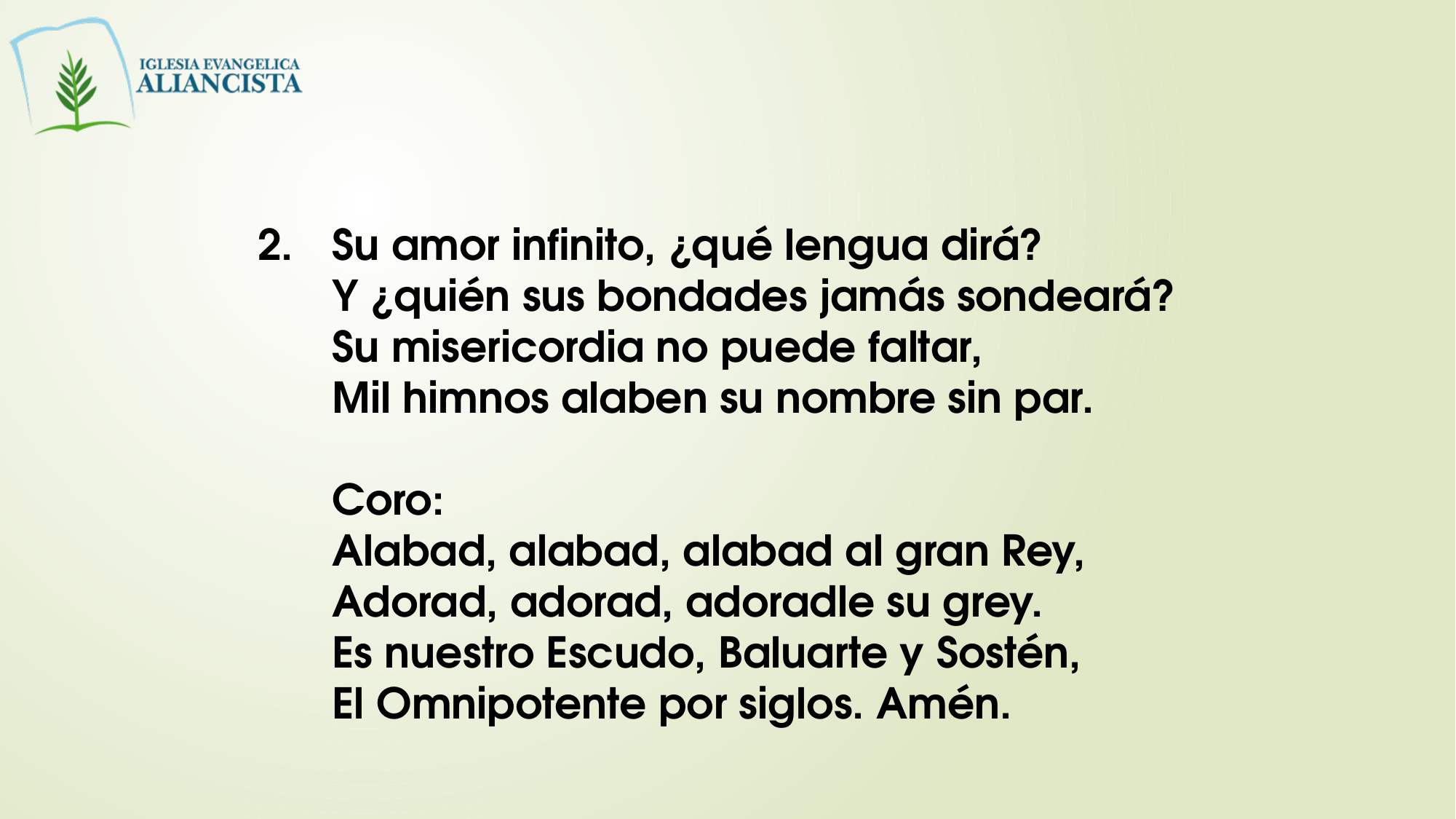

2.			Su amor infinito, ¿qué lengua dirá?
			Y ¿quién sus bondades jamás sondeará?
			Su misericordia no puede faltar,
			Mil himnos alaben su nombre sin par.

			Coro:
			Alabad, alabad, alabad al gran Rey,
			Adorad, adorad, adoradle su grey.
			Es nuestro Escudo, Baluarte y Sostén,
			El Omnipotente por siglos. Amén.